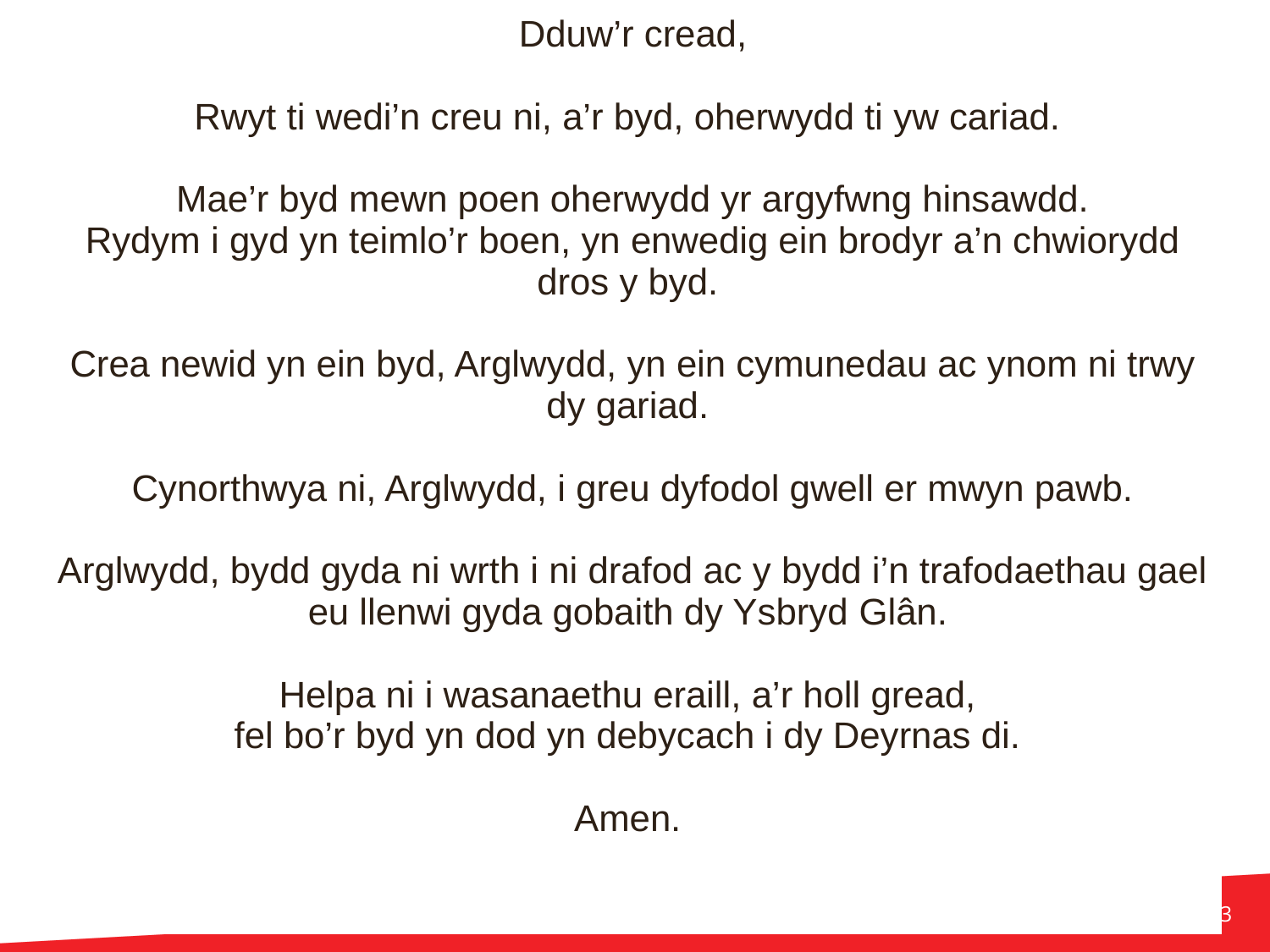

| Dduw’r cread, Rwyt ti wedi’n creu ni, a’r byd, oherwydd ti yw cariad. Mae’r byd mewn poen oherwydd yr argyfwng hinsawdd. Rydym i gyd yn teimlo’r boen, yn enwedig ein brodyr a’n chwiorydd dros y byd.   Crea newid yn ein byd, Arglwydd, yn ein cymunedau ac ynom ni trwy dy gariad.  Cynorthwya ni, Arglwydd, i greu dyfodol gwell er mwyn pawb. Arglwydd, bydd gyda ni wrth i ni drafod ac y bydd i’n trafodaethau gael eu llenwi gyda gobaith dy Ysbryd Glân.    Helpa ni i wasanaethu eraill, a’r holl gread, fel bo’r byd yn dod yn debycach i dy Deyrnas di. Amen. |
| --- |

3